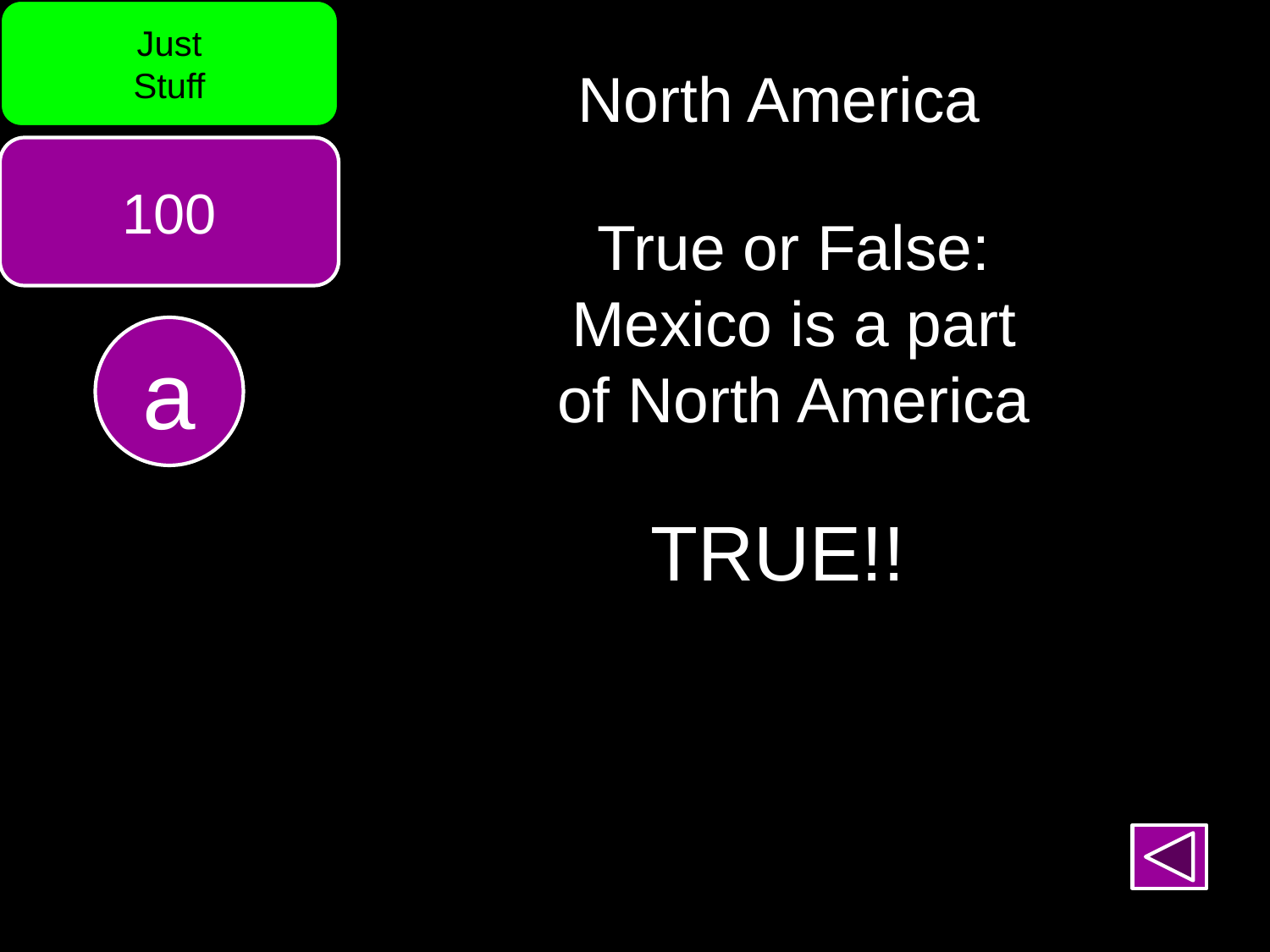

Just
Stuff
North America
100
True or False:
Mexico is a part
of North America
a
TRUE!!